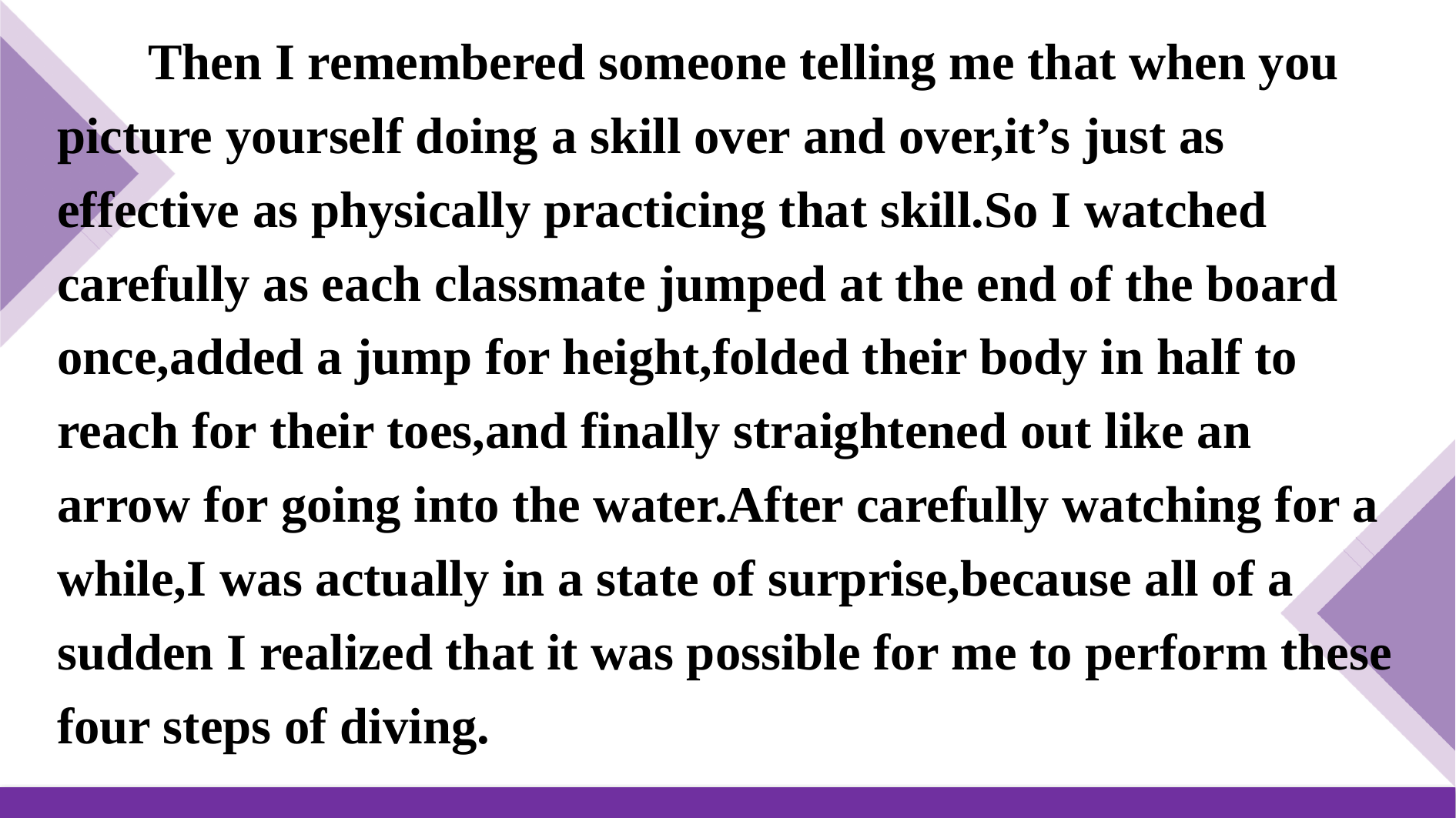

Then I remembered someone telling me that when you picture yourself doing a skill over and over,it’s just as effective as physically practicing that skill.So I watched carefully as each classmate jumped at the end of the board once,added a jump for height,folded their body in half to reach for their toes,and finally straightened out like an arrow for going into the water.After carefully watching for a while,I was actually in a state of surprise,because all of a sudden I realized that it was possible for me to perform these four steps of diving.